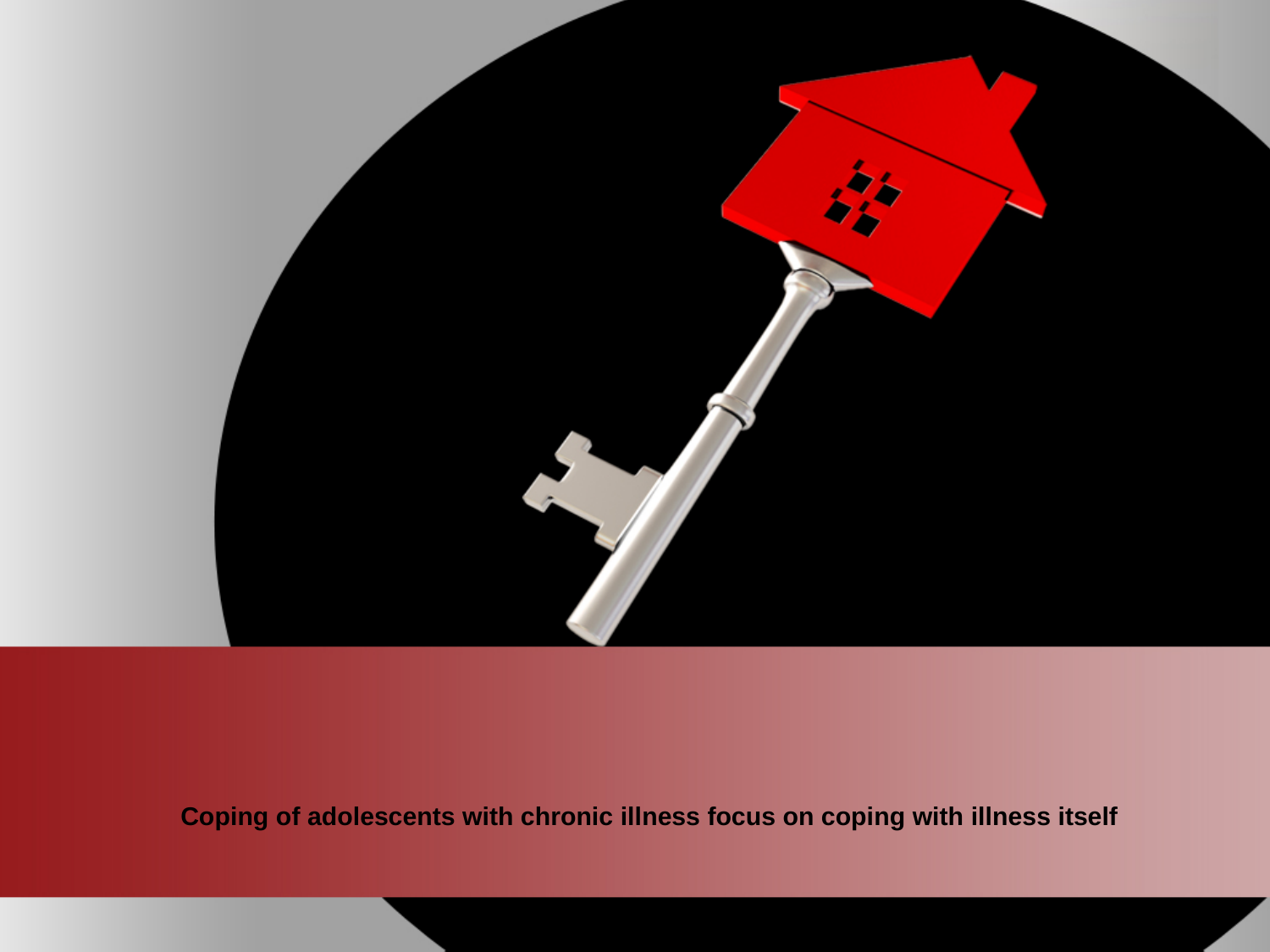

# Coping of adolescents with chronic illness focus on coping with illness itself